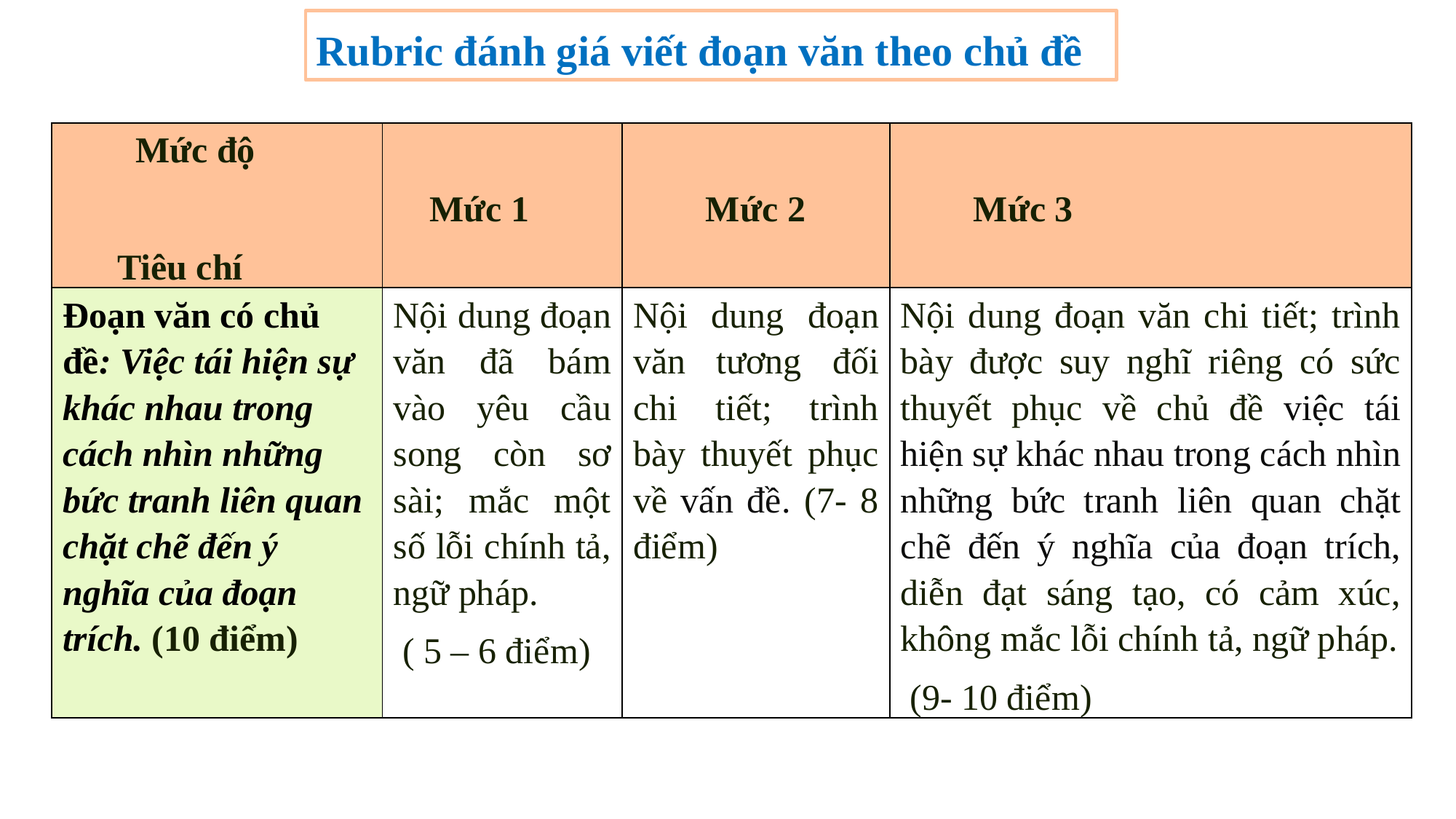

Rubric đánh giá viết đoạn văn theo chủ đề
| Mức độ         Tiêu chí | Mức 1 | Mức 2 | Mức 3 |
| --- | --- | --- | --- |
| Đoạn văn có chủ đề: Việc tái hiện sự khác nhau trong cách nhìn những bức tranh liên quan chặt chẽ đến ý nghĩa của đoạn trích. (10 điểm) | Nội dung đoạn văn đã bám vào yêu cầu song còn sơ sài; mắc một số lỗi chính tả, ngữ pháp.  ( 5 – 6 điểm) | Nội dung đoạn văn tương đối chi tiết; trình bày thuyết phục về vấn đề. (7- 8 điểm) | Nội dung đoạn văn chi tiết; trình bày được suy nghĩ riêng có sức thuyết phục về chủ đề việc tái hiện sự khác nhau trong cách nhìn những bức tranh liên quan chặt chẽ đến ý nghĩa của đoạn trích, diễn đạt sáng tạo, có cảm xúc, không mắc lỗi chính tả, ngữ pháp.  (9- 10 điểm) |